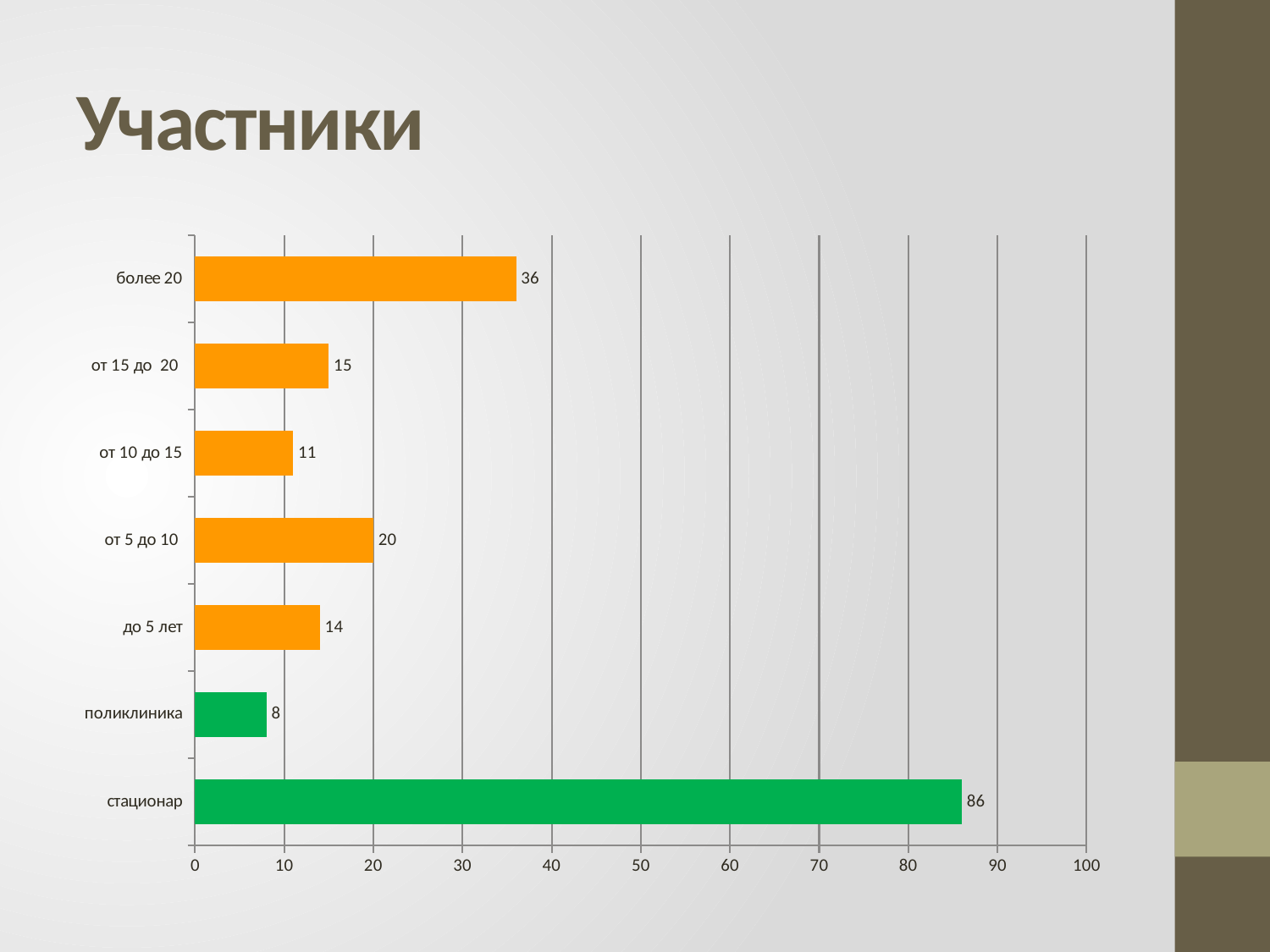

# Участники

### Chart

| Category | Ряд 1 |
|---|---|
| стационар | 86.0 |
| поликлиника | 8.0 |
| до 5 лет | 14.0 |
| от 5 до 10  | 20.0 |
| от 10 до 15 | 11.0 |
| от 15 до  20  | 15.0 |
| более 20 | 36.0 |